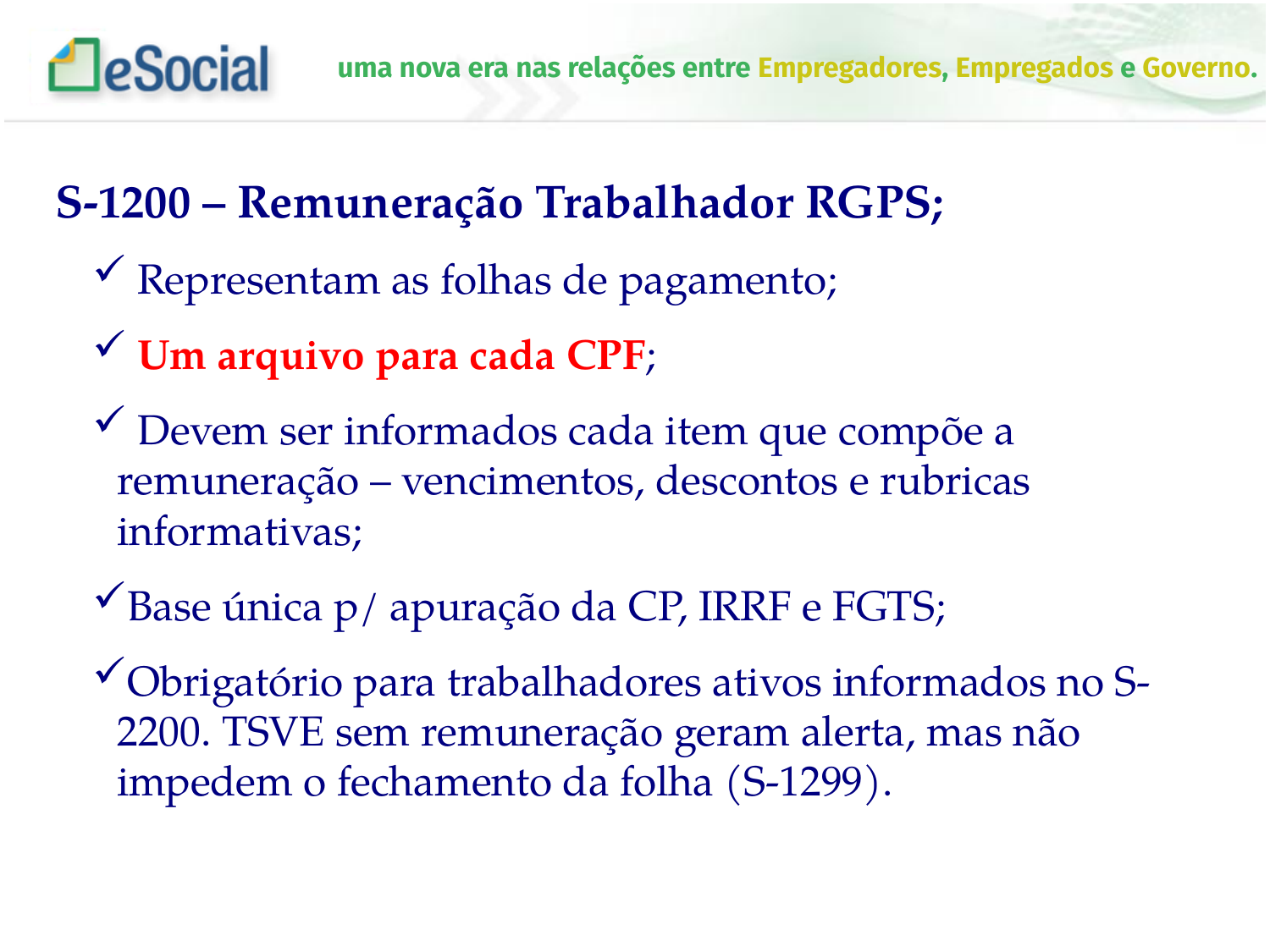

S-1200 – Remuneração Trabalhador RGPS;
 Representam as folhas de pagamento;
 Um arquivo para cada CPF;
 Devem ser informados cada item que compõe a remuneração – vencimentos, descontos e rubricas informativas;
Base única p/ apuração da CP, IRRF e FGTS;
Obrigatório para trabalhadores ativos informados no S-2200. TSVE sem remuneração geram alerta, mas não impedem o fechamento da folha (S-1299).